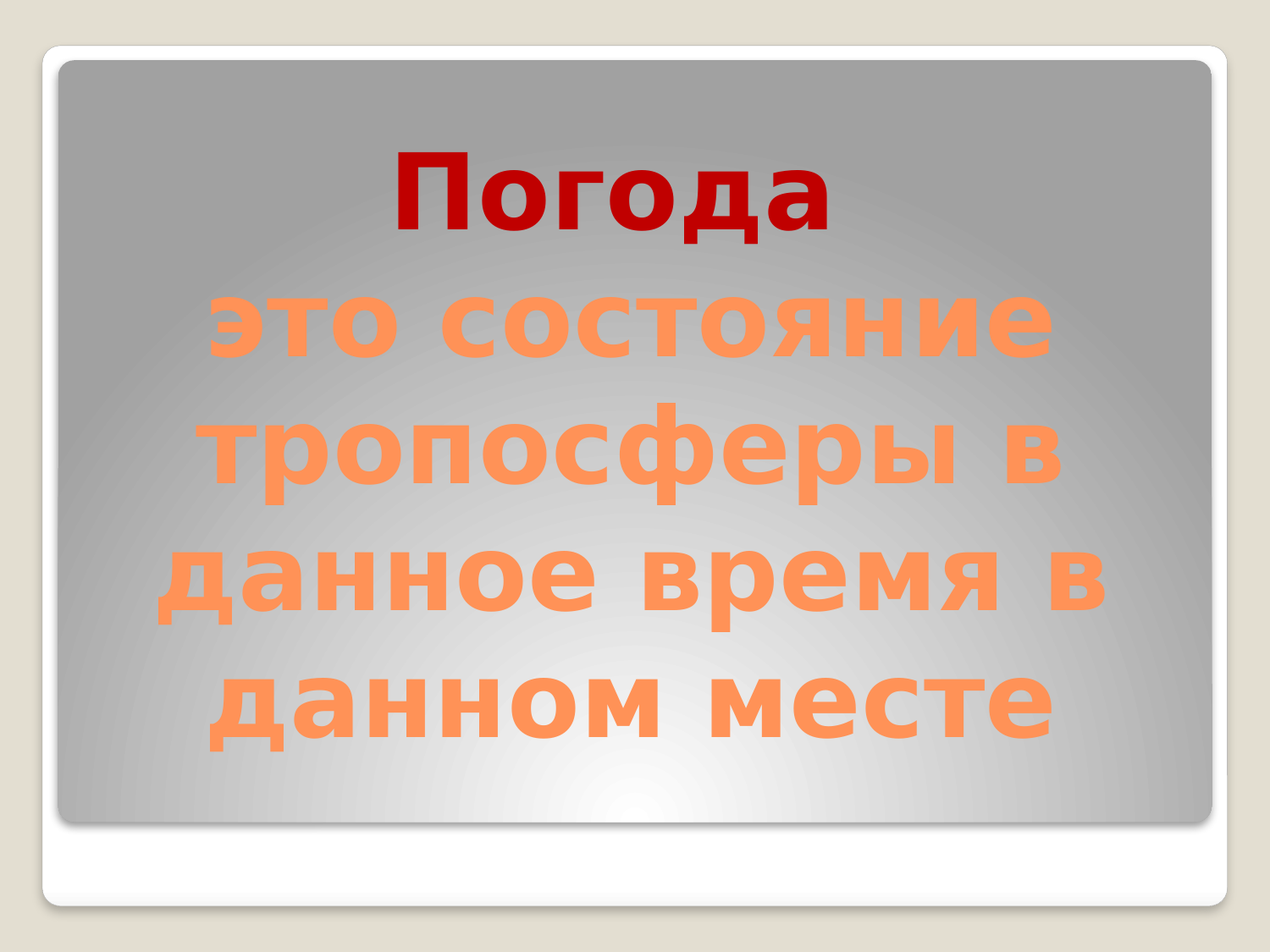

# Погода это состояние тропосферы в данное время в данном месте